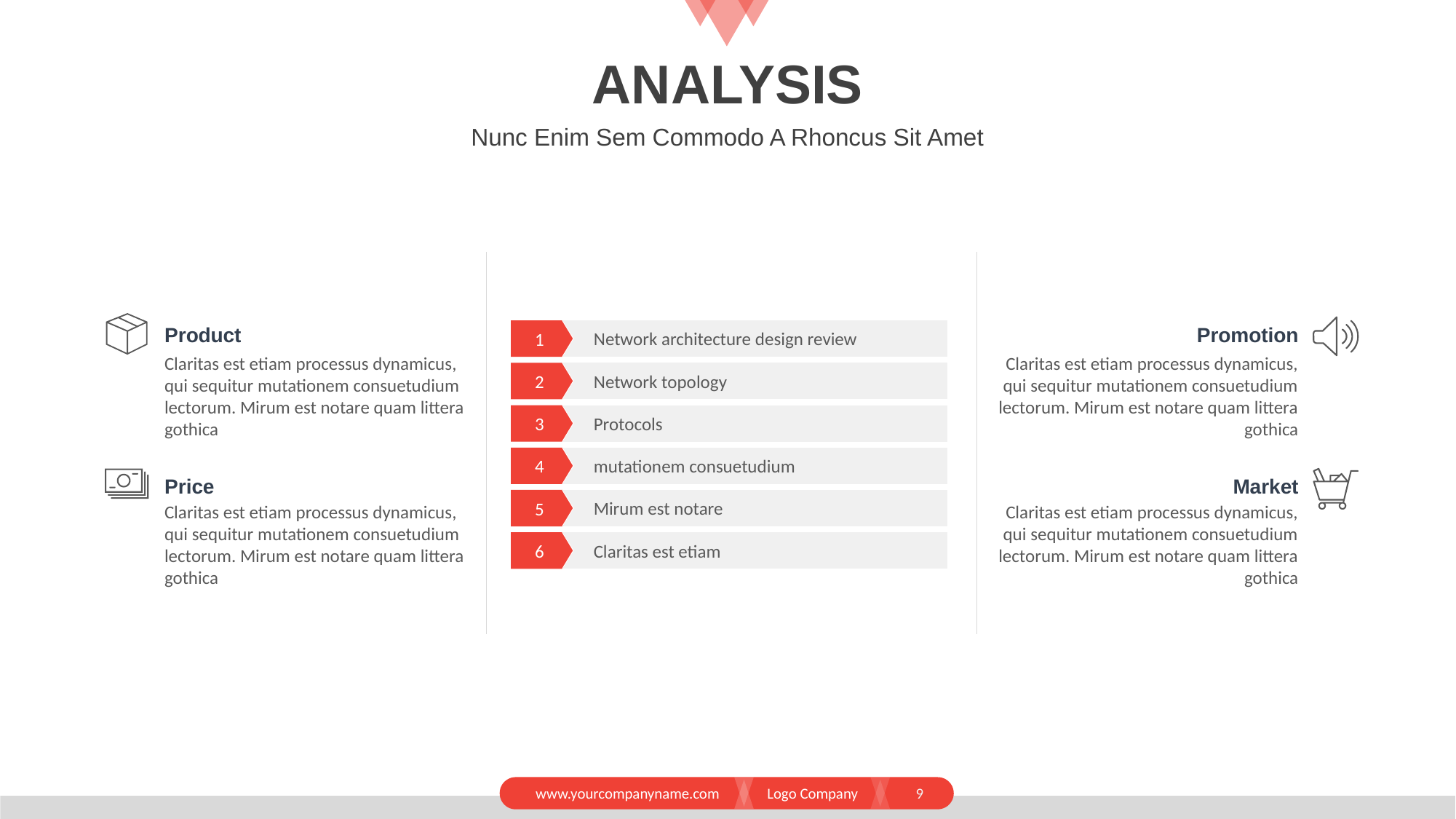

# ANALYSIS
Nunc Enim Sem Commodo A Rhoncus Sit Amet

Product
Promotion

1

Network architecture design review
Claritas est etiam processus dynamicus, qui sequitur mutationem consuetudium lectorum. Mirum est notare quam littera gothica
Claritas est etiam processus dynamicus, qui sequitur mutationem consuetudium lectorum. Mirum est notare quam littera gothica
2

Network topology
3

Protocols

4
mutationem consuetudium
Price
Market

5

Mirum est notare
Claritas est etiam processus dynamicus, qui sequitur mutationem consuetudium lectorum. Mirum est notare quam littera gothica
Claritas est etiam processus dynamicus, qui sequitur mutationem consuetudium lectorum. Mirum est notare quam littera gothica
6

Claritas est etiam
9